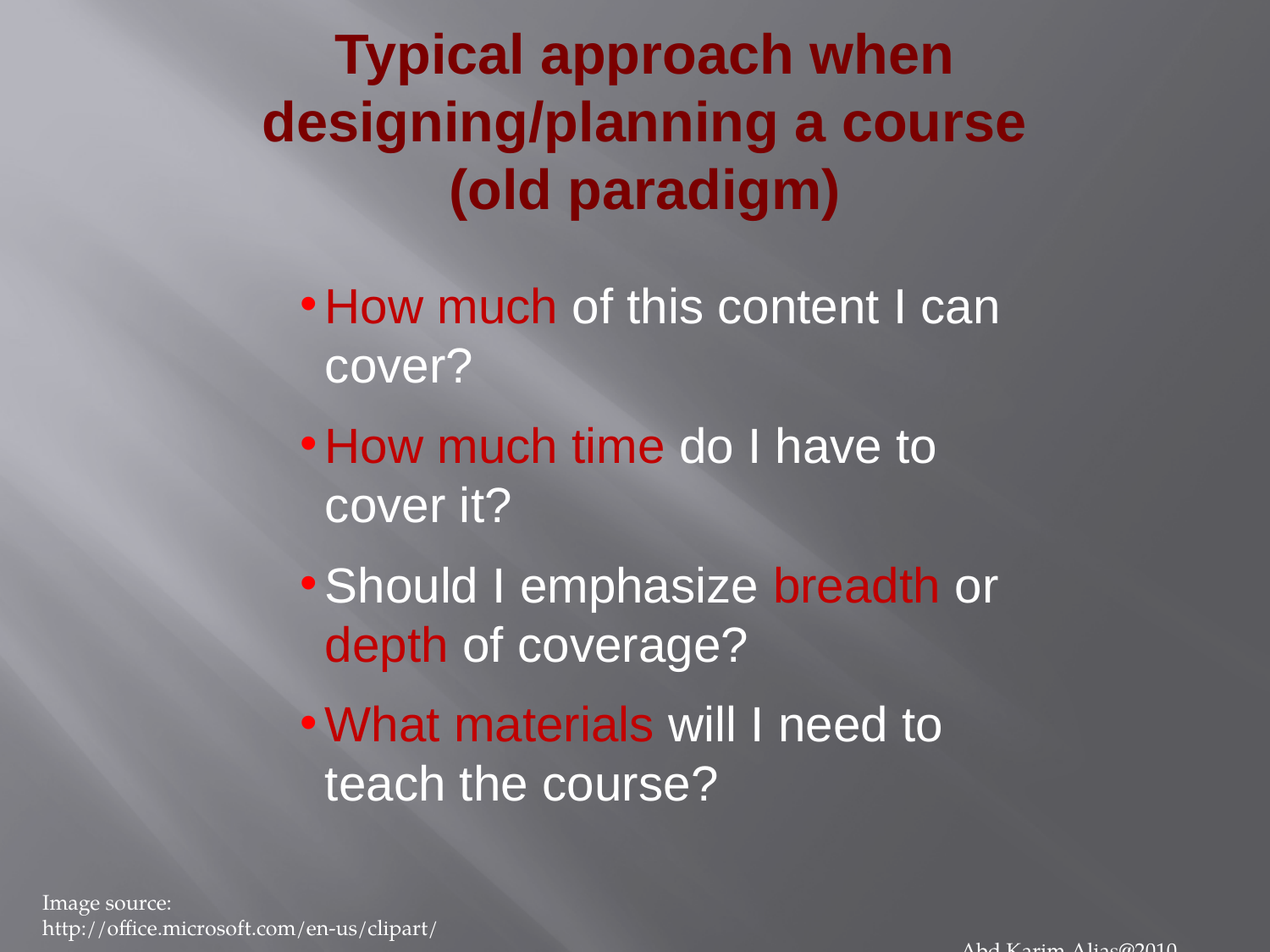

# Typical approach when designing/planning a course (old paradigm)
How much of this content I can cover?
How much time do I have to cover it?
Should I emphasize breadth or depth of coverage?
What materials will I need to teach the course?
Image source: http://office.microsoft.com/en-us/clipart/
Abd Karim Alias@2010